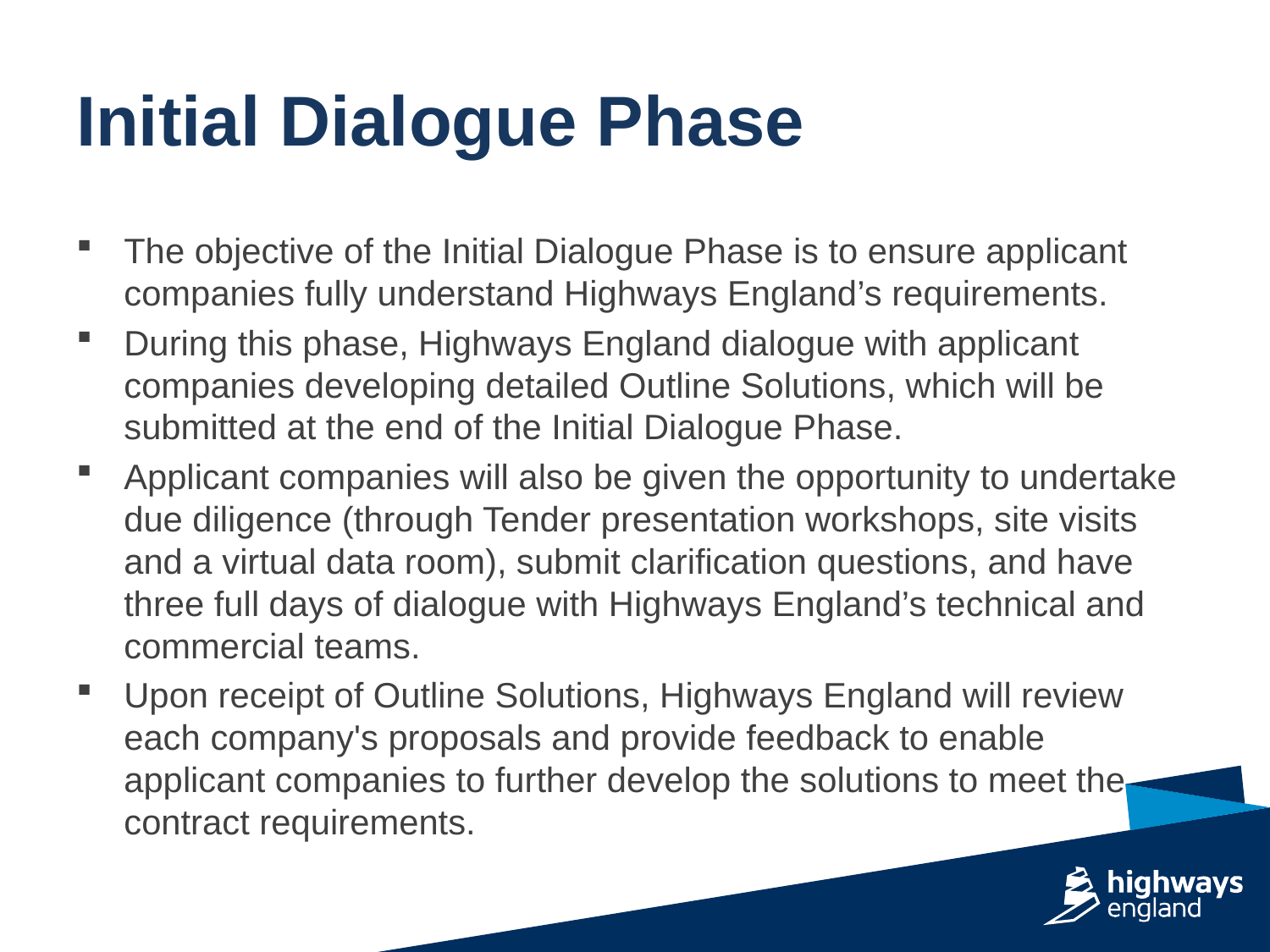

# Initial Dialogue Phase
The objective of the Initial Dialogue Phase is to ensure applicant companies fully understand Highways England’s requirements.
During this phase, Highways England dialogue with applicant companies developing detailed Outline Solutions, which will be submitted at the end of the Initial Dialogue Phase.
Applicant companies will also be given the opportunity to undertake due diligence (through Tender presentation workshops, site visits and a virtual data room), submit clarification questions, and have three full days of dialogue with Highways England’s technical and commercial teams.
Upon receipt of Outline Solutions, Highways England will review each company's proposals and provide feedback to enable applicant companies to further develop the solutions to meet the contract requirements.